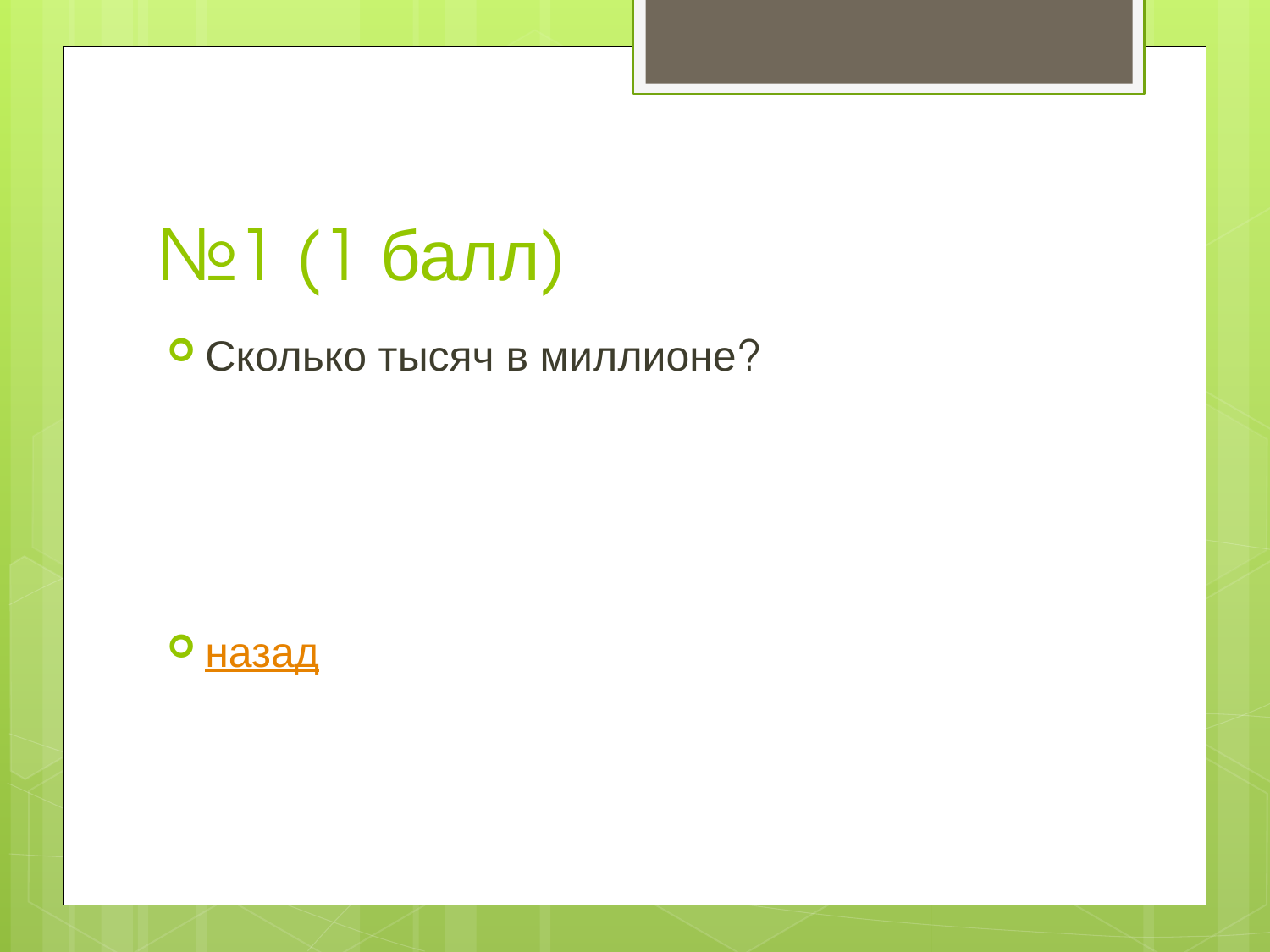

# №1 (1 балл)
Сколько тысяч в миллионе?

назад